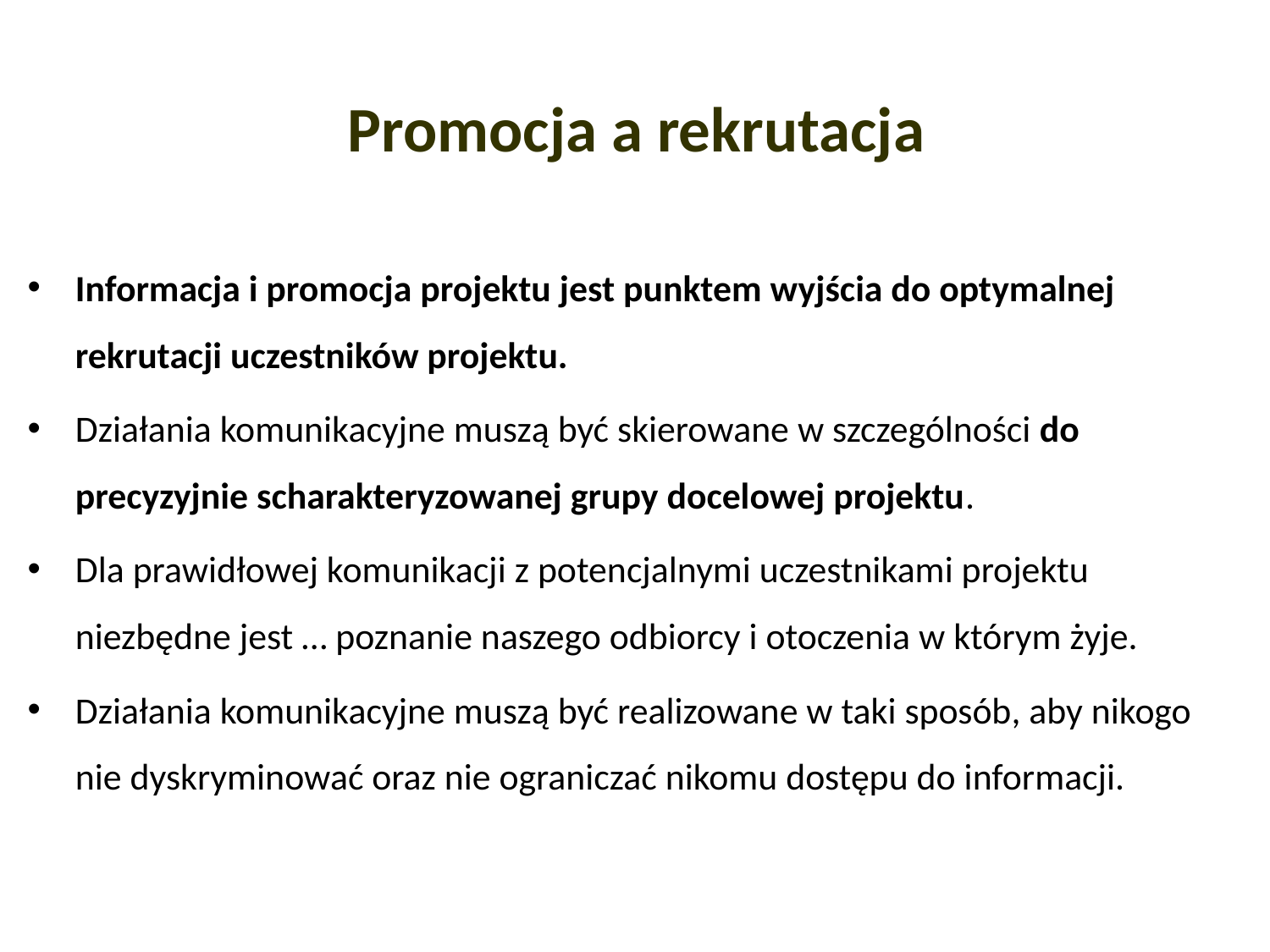

# Promocja a rekrutacja
Informacja i promocja projektu jest punktem wyjścia do optymalnej rekrutacji uczestników projektu.
Działania komunikacyjne muszą być skierowane w szczególności do precyzyjnie scharakteryzowanej grupy docelowej projektu.
Dla prawidłowej komunikacji z potencjalnymi uczestnikami projektu niezbędne jest … poznanie naszego odbiorcy i otoczenia w którym żyje.
Działania komunikacyjne muszą być realizowane w taki sposób, aby nikogo nie dyskryminować oraz nie ograniczać nikomu dostępu do informacji.